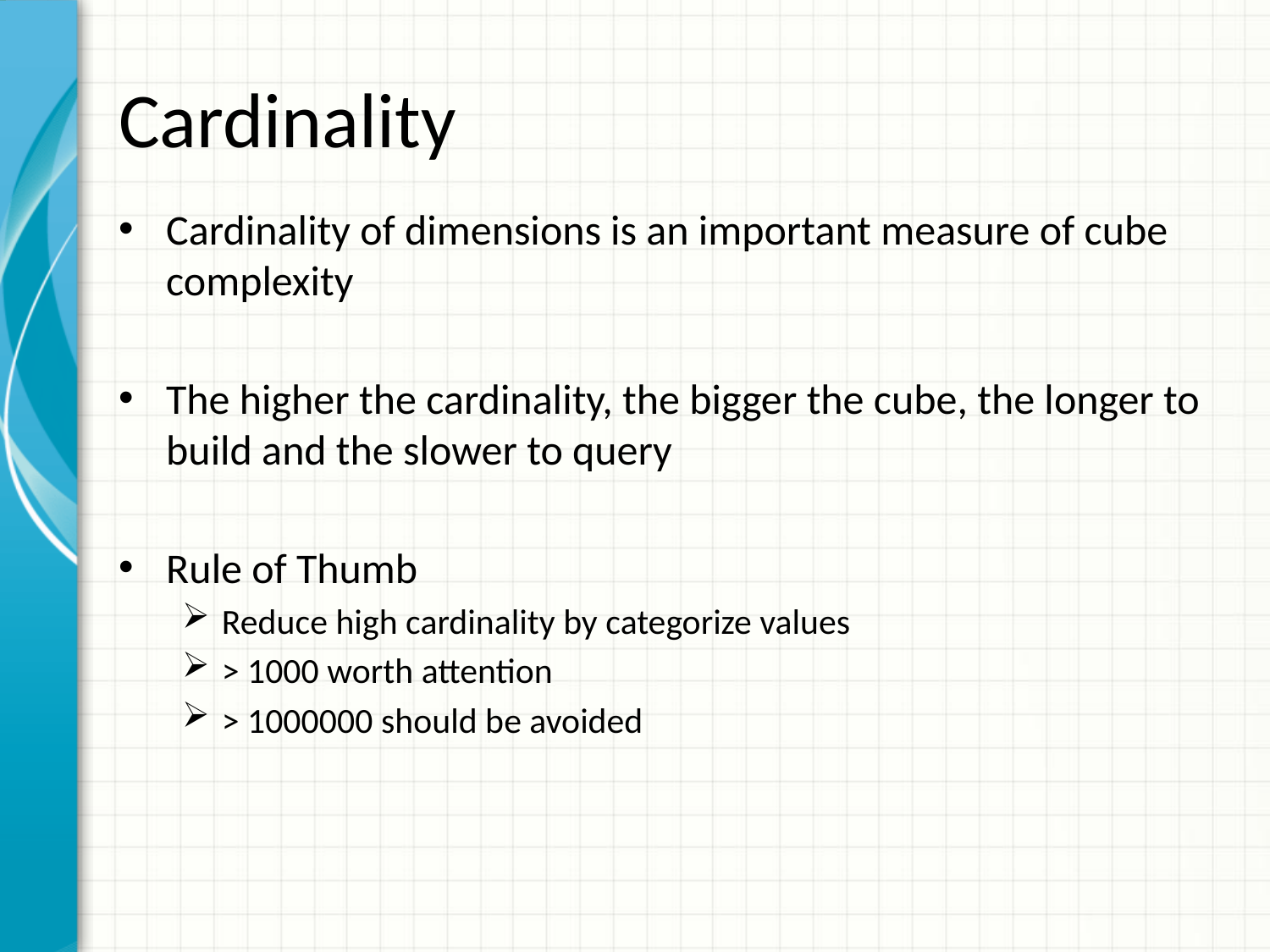

# Cardinality
Cardinality of dimensions is an important measure of cube complexity

The higher the cardinality, the bigger the cube, the longer to build and the slower to query

Rule of Thumb
Reduce high cardinality by categorize values
> 1000 worth attention
> 1000000 should be avoided